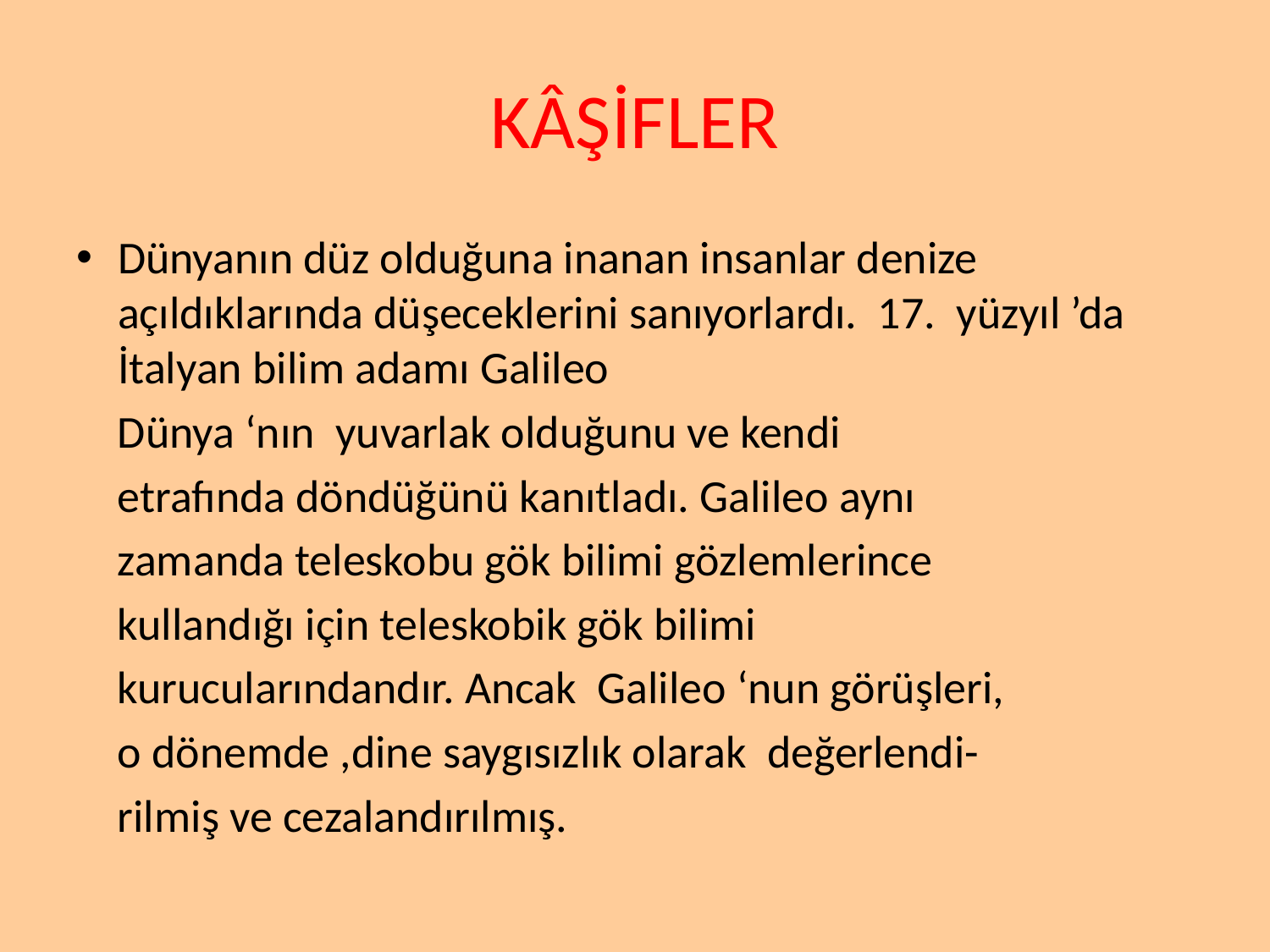

# KÂŞİFLER
Dünyanın düz olduğuna inanan insanlar denize açıldıklarında düşeceklerini sanıyorlardı.  17.  yüzyıl ’da İtalyan bilim adamı Galileo
    Dünya ‘nın  yuvarlak olduğunu ve kendi
    etrafında döndüğünü kanıtladı. Galileo aynı
    zamanda teleskobu gök bilimi gözlemlerince
    kullandığı için teleskobik gök bilimi
    kurucularındandır. Ancak  Galileo ‘nun görüşleri,
    o dönemde ,dine saygısızlık olarak  değerlendi-
    rilmiş ve cezalandırılmış.